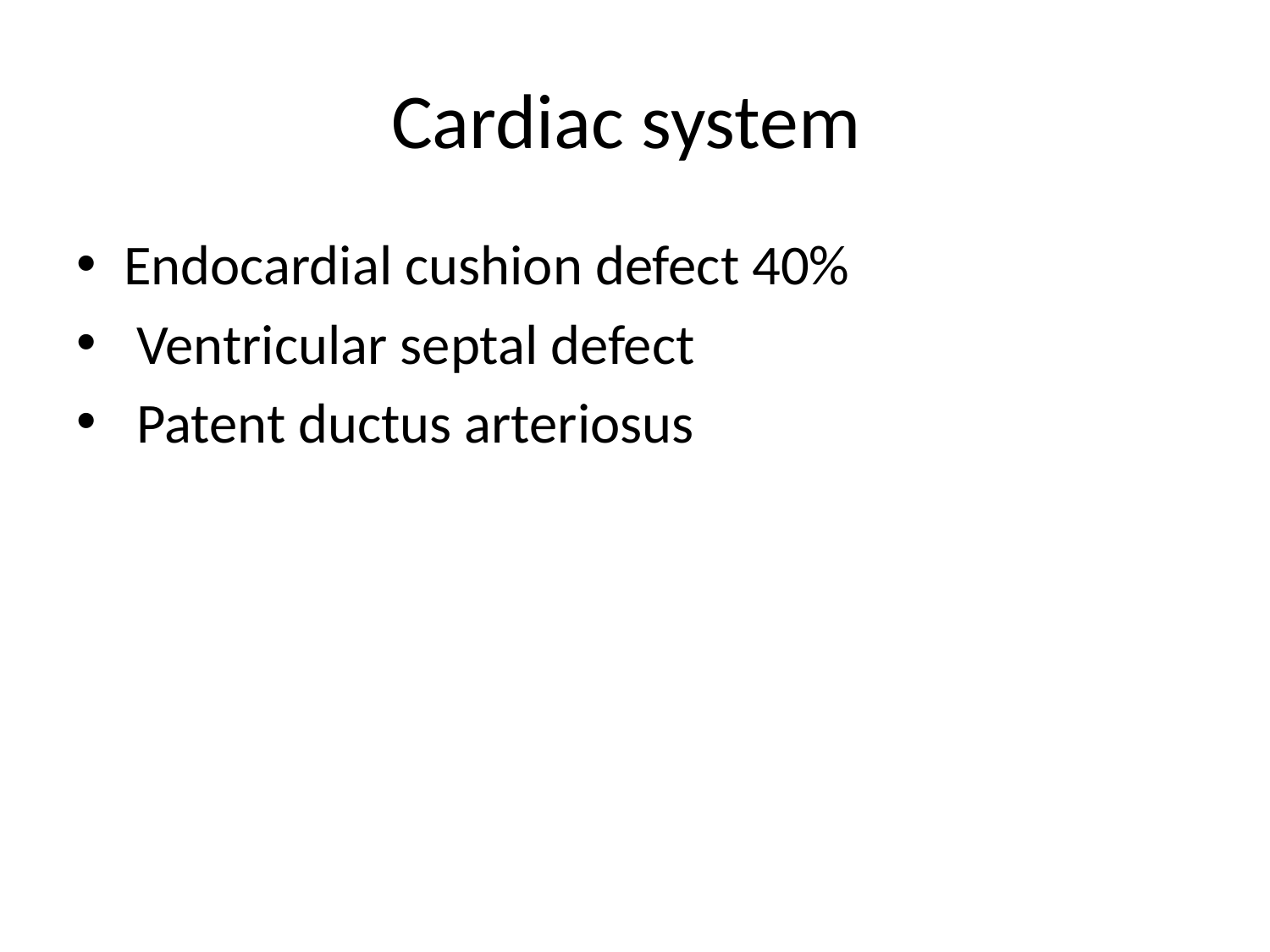

# Cardiac system
Endocardial cushion defect 40%
 Ventricular septal defect
 Patent ductus arteriosus